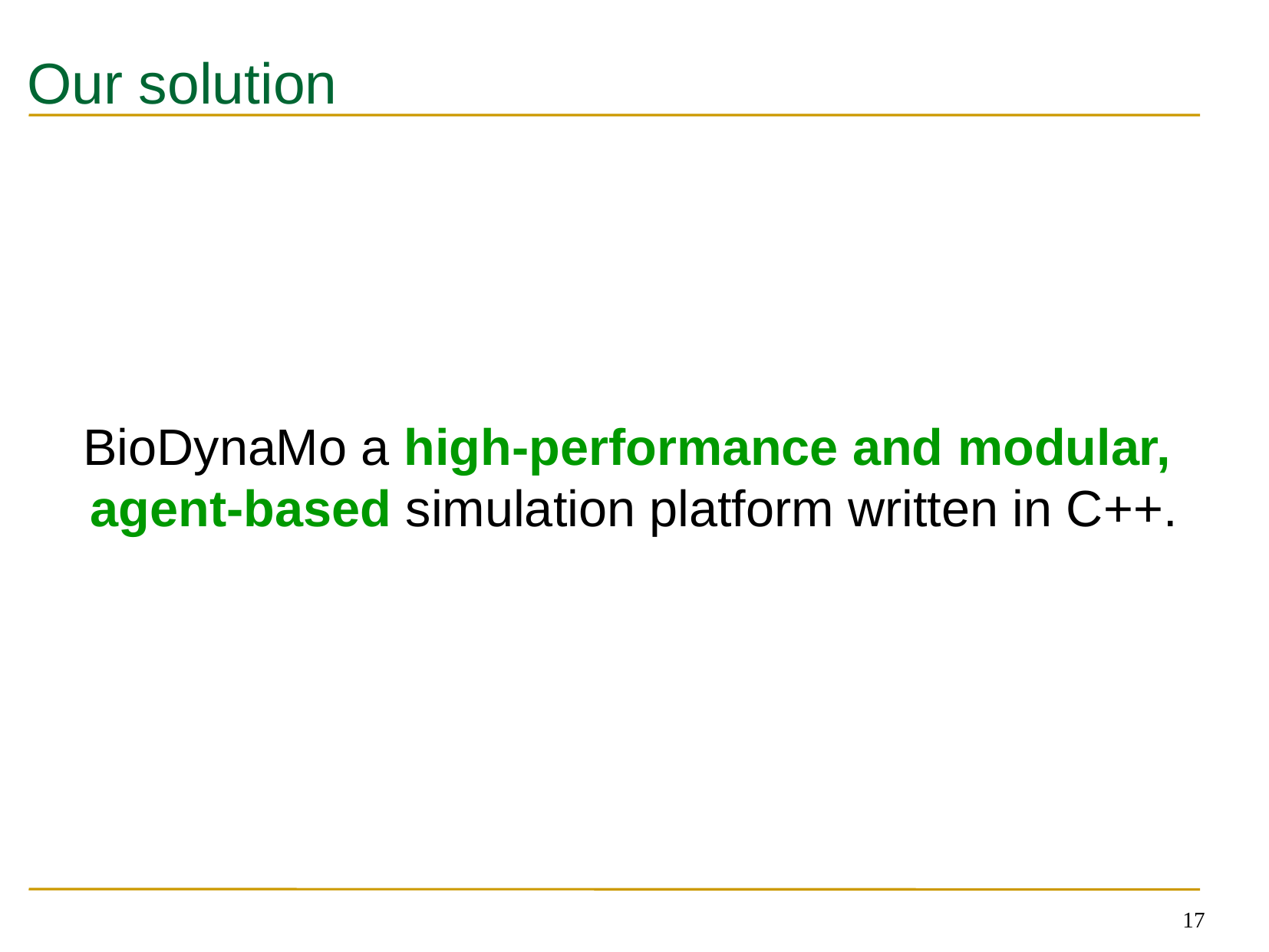

Our solution
BioDynaMo a high-performance and modular,  agent-based simulation platform written in C++.

17